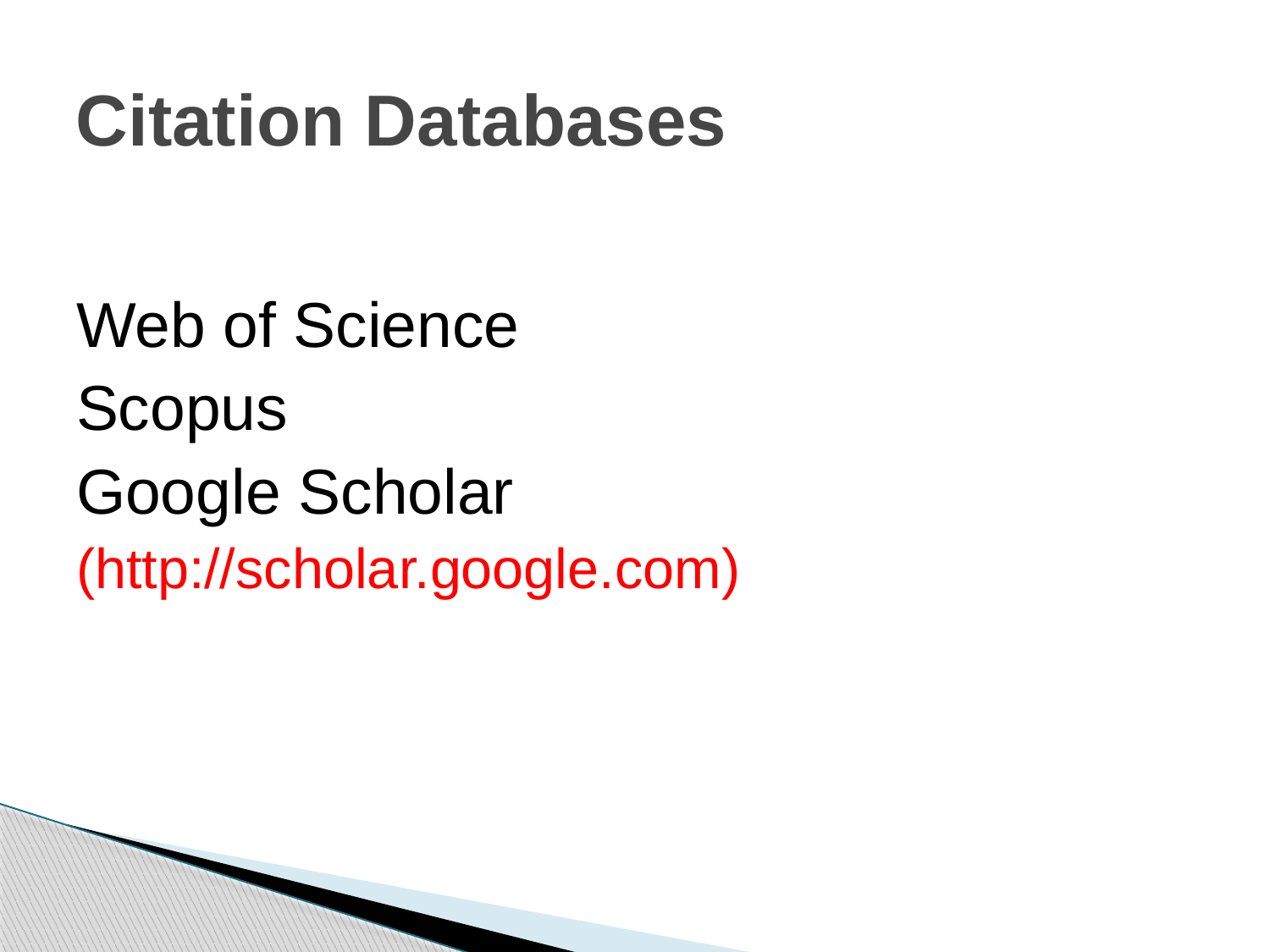

# Citation Databases
Web of Science
Scopus
Google Scholar
 (http://scholar.google.com)